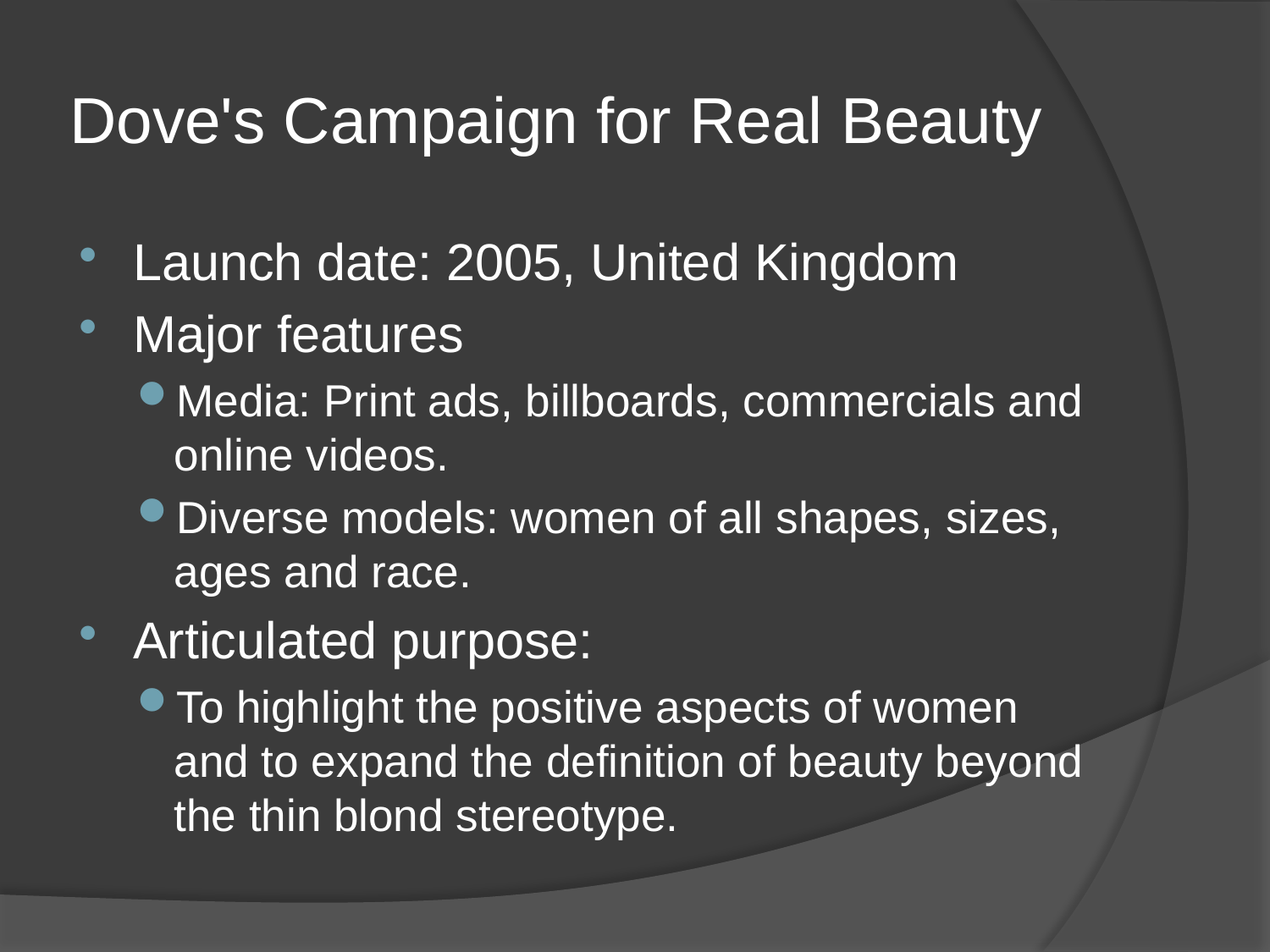

# Dove's Campaign for Real Beauty
Launch date: 2005, United Kingdom
Major features
Media: Print ads, billboards, commercials and online videos.
Diverse models: women of all shapes, sizes, ages and race.
Articulated purpose:
To highlight the positive aspects of women and to expand the definition of beauty beyond the thin blond stereotype.